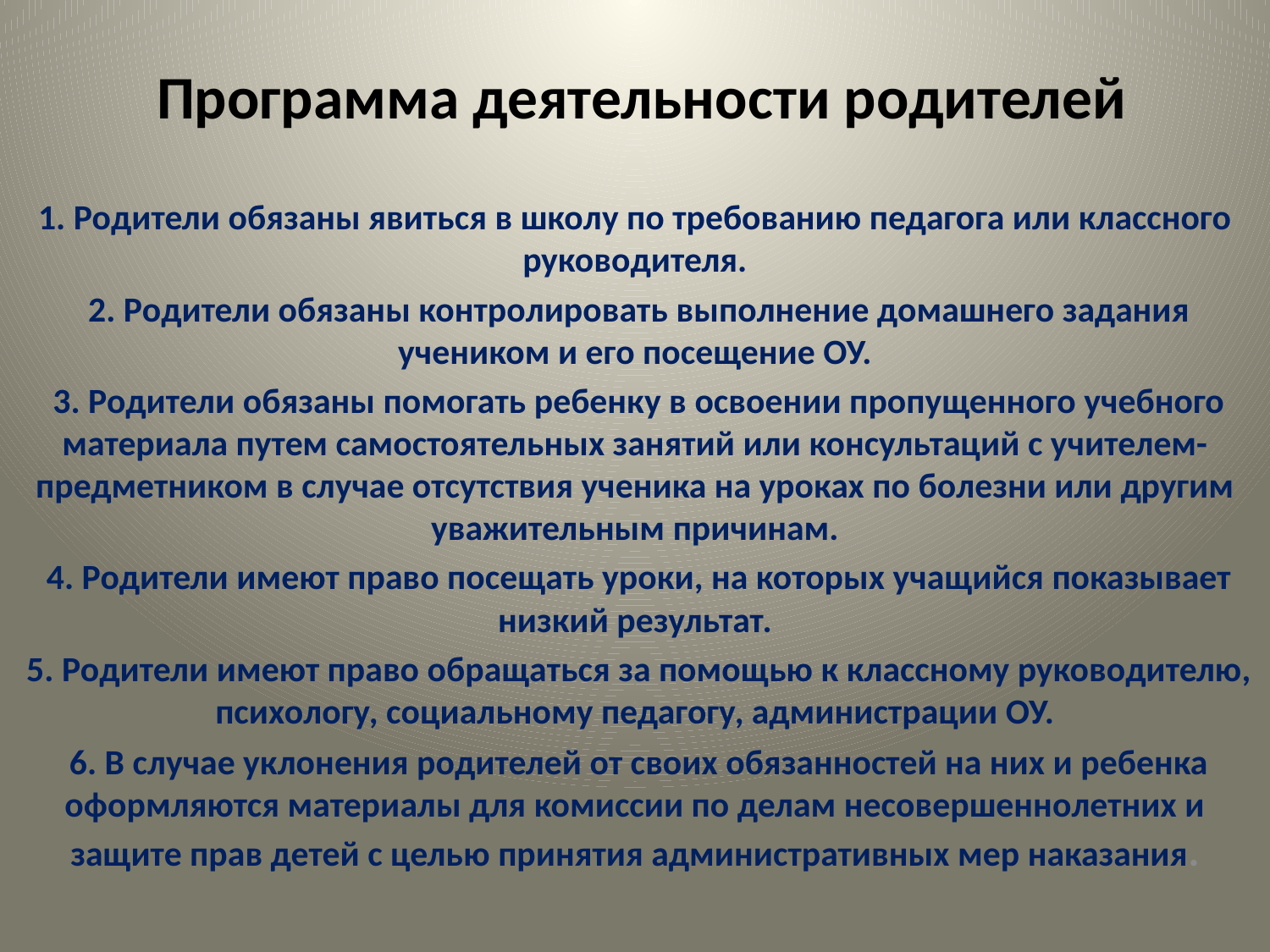

# Программа деятельности родителей
1. Родители обязаны явиться в школу по требованию педагога или классного руководителя.
 2. Родители обязаны контролировать выполнение домашнего задания учеником и его посещение ОУ.
 3. Родители обязаны помогать ребенку в освоении пропущенного учебного материала путем самостоятельных занятий или консультаций с учителем-предметником в случае отсутствия ученика на уроках по болезни или другим уважительным причинам.
 4. Родители имеют право посещать уроки, на которых учащийся показывает низкий результат.
 5. Родители имеют право обращаться за помощью к классному руководителю, психологу, социальному педагогу, администрации ОУ.
 6. В случае уклонения родителей от своих обязанностей на них и ребенка оформляются материалы для комиссии по делам несовершеннолетних и защите прав детей с целью принятия административных мер наказания.